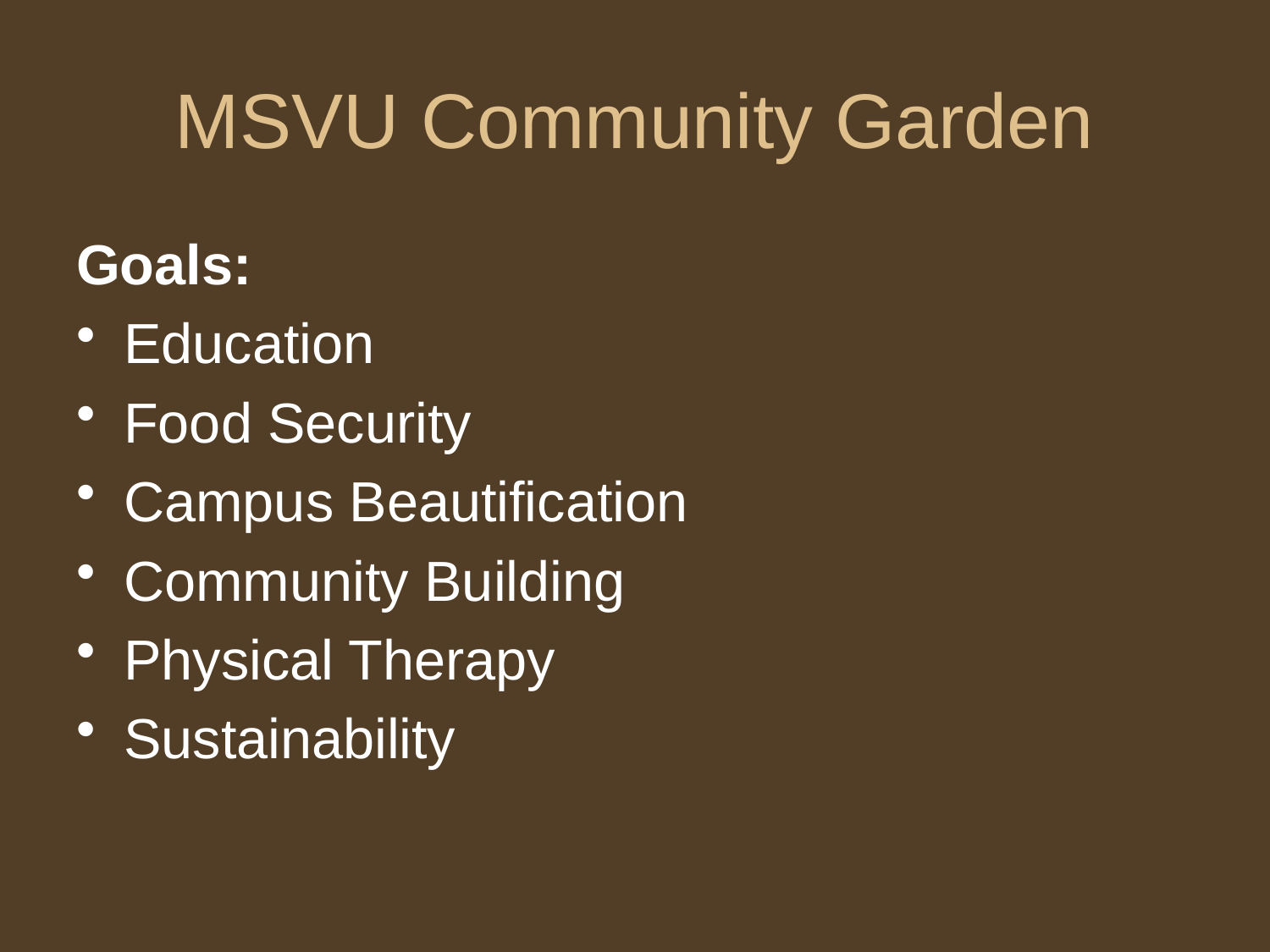

# MSVU Community Garden
Goals:
Education
Food Security
Campus Beautification
Community Building
Physical Therapy
Sustainability